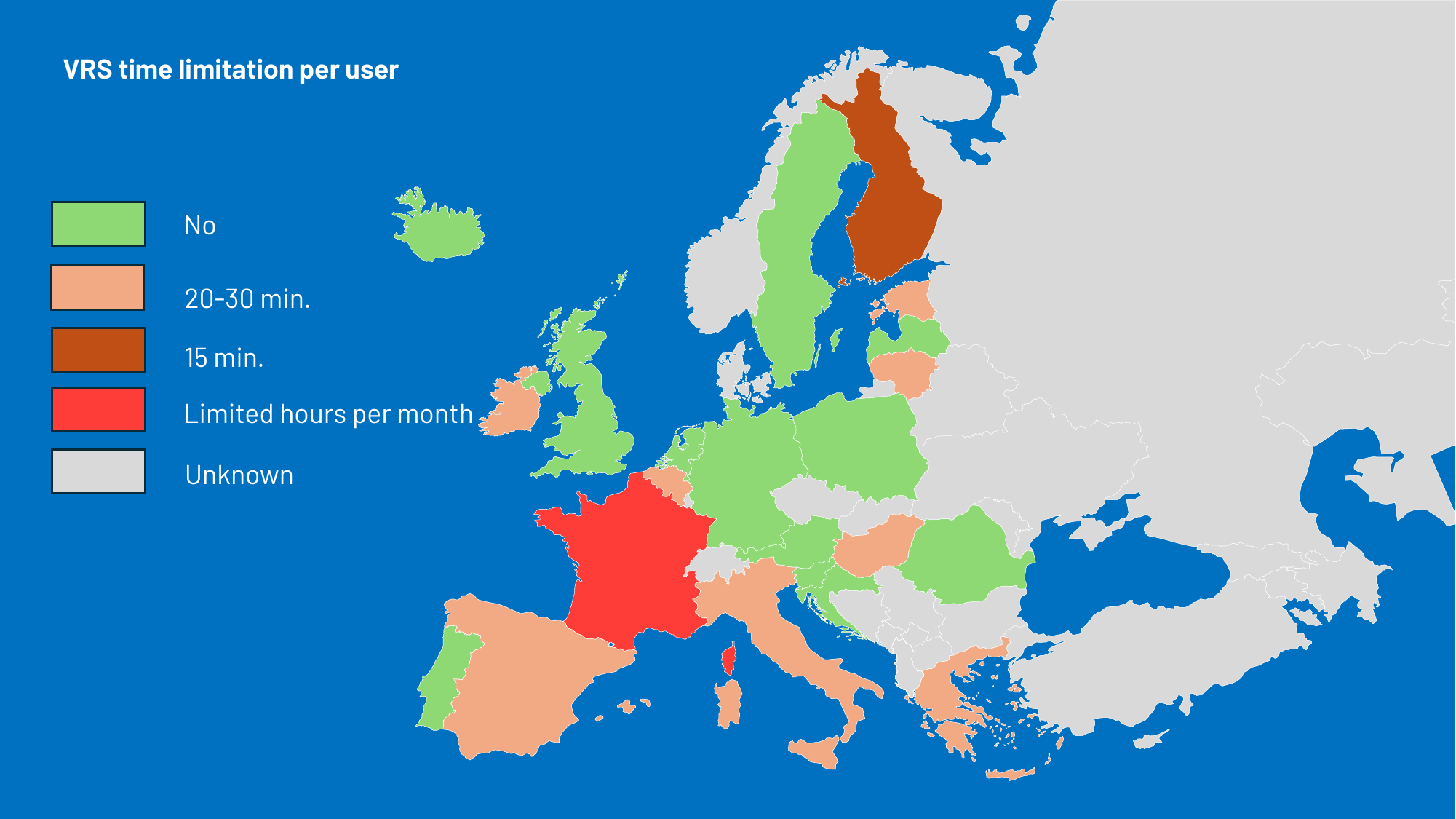

VRS time limitation per user

No

20-30 min.

15 min.

Limited hours per month

Unknown